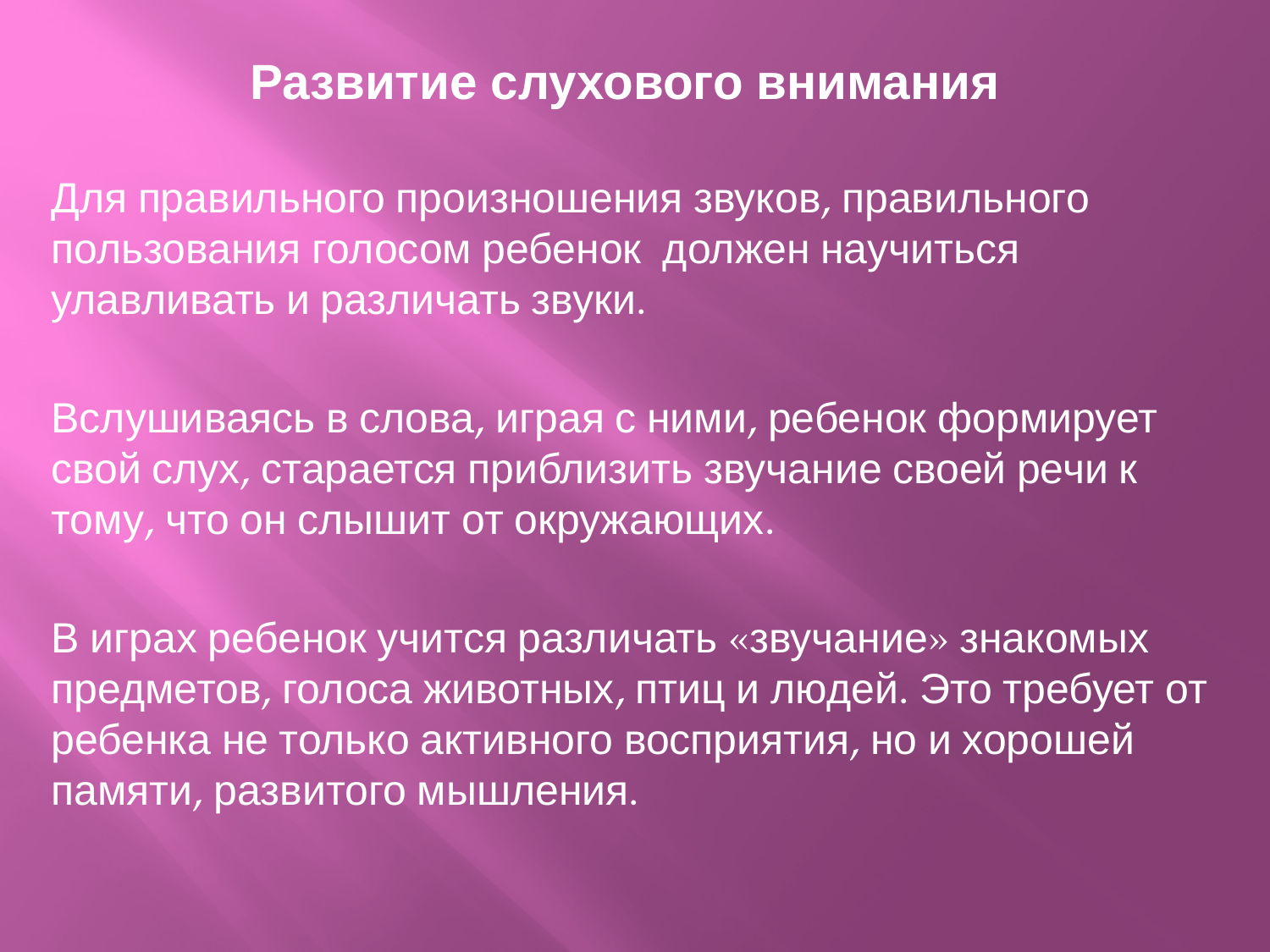

# Развитие слухового внимания

Для правильного произношения звуков, правильного пользования голосом ребенок  должен научиться  улавливать и различать звуки.

Вслушиваясь в слова, играя с ними, ребенок формирует свой слух, старается приблизить звучание своей речи к тому, что он слышит от окружающих.

В играх ребенок учится различать «звучание» знакомых предметов, голоса животных, птиц и людей. Это требует от ребенка не только активного восприятия, но и хорошей памяти, развитого мышления.